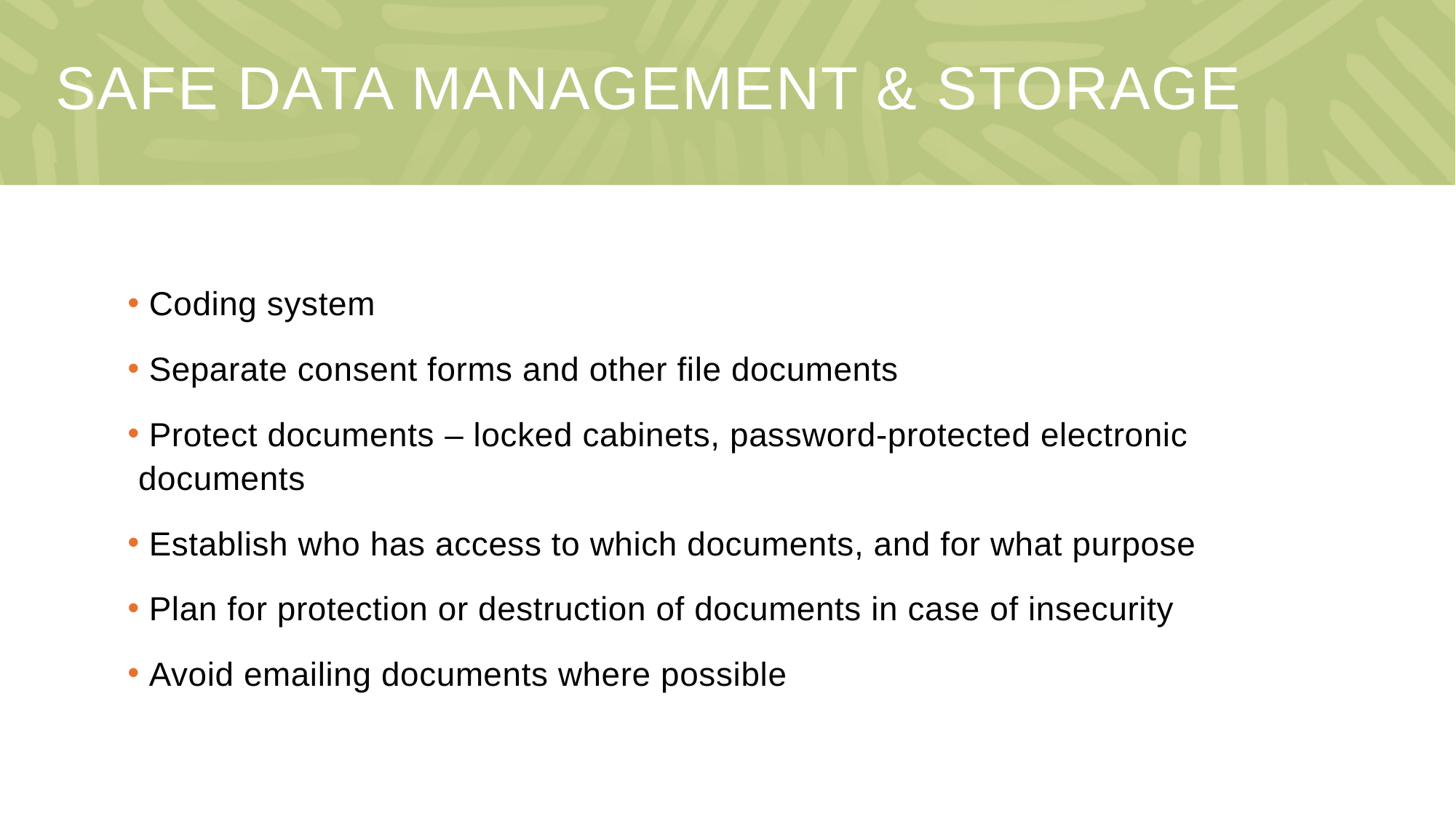

# Safe data management & storage
 Coding system
 Separate consent forms and other file documents
 Protect documents – locked cabinets, password-protected electronic documents
 Establish who has access to which documents, and for what purpose
 Plan for protection or destruction of documents in case of insecurity
 Avoid emailing documents where possible